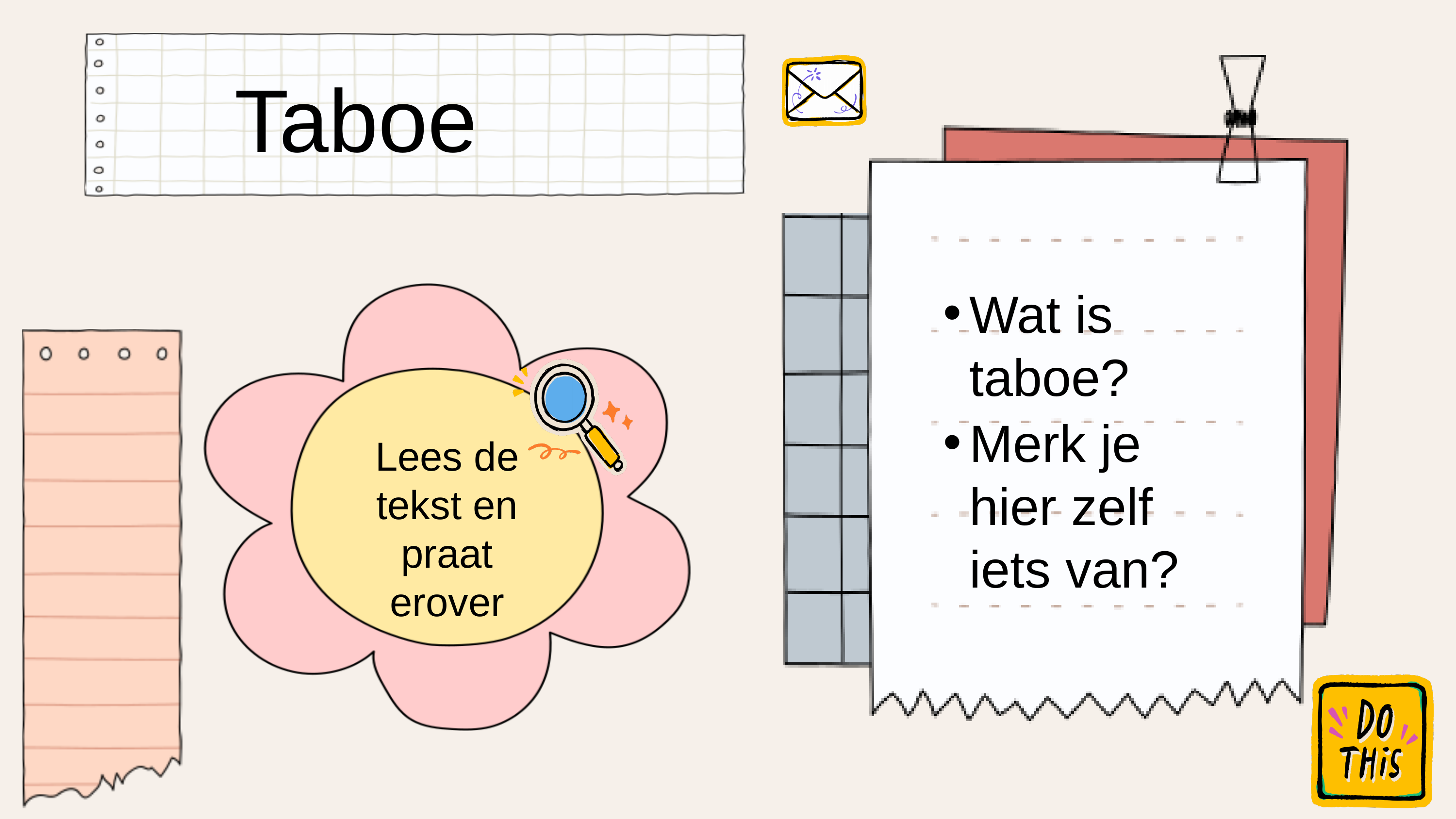

# Taboe

Wat is taboe?
Merk je hier zelf iets van?

Lees de tekst en praat erover